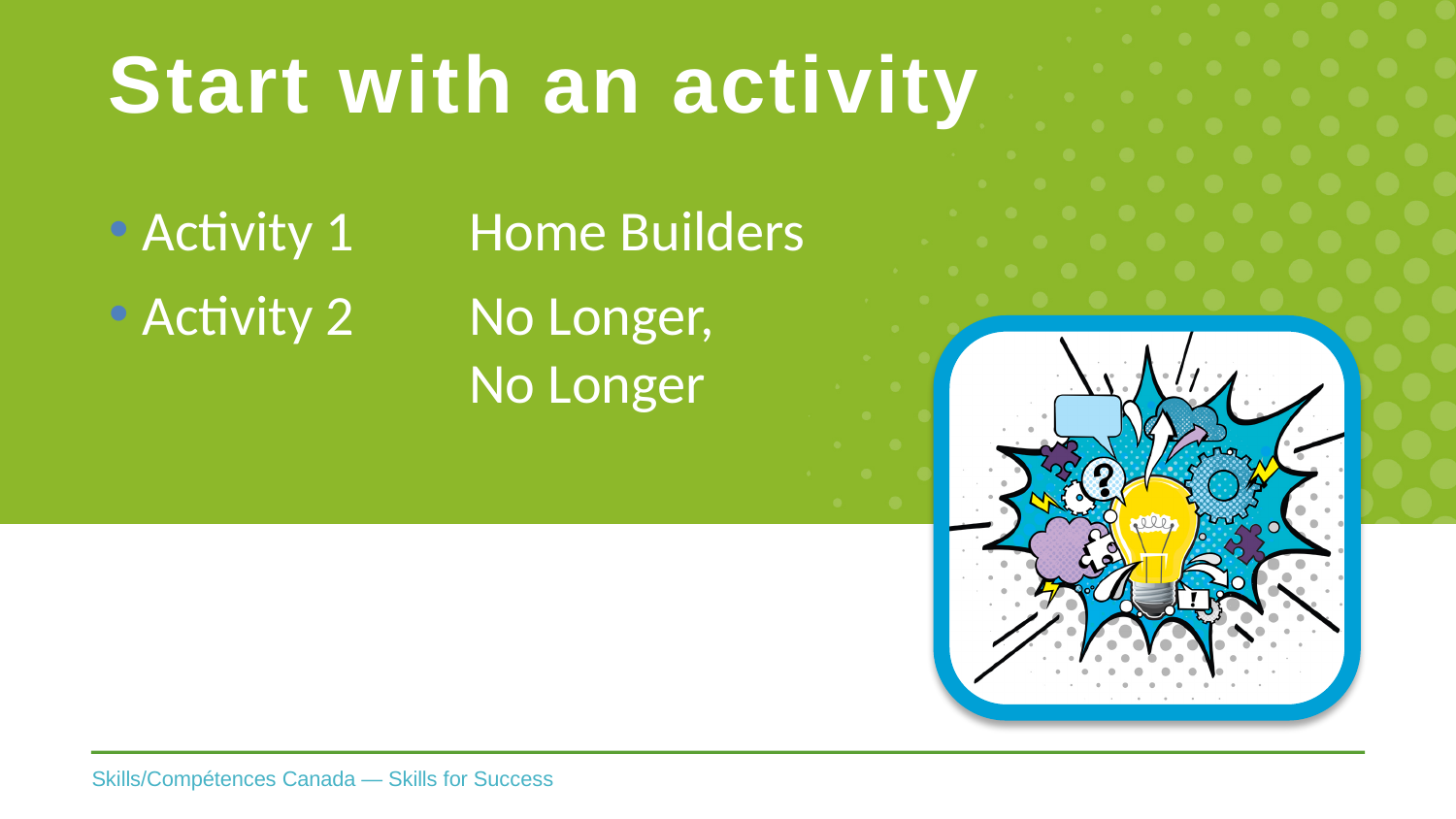

# Start with an activity
Activity 1  	Home Builders
Activity 2  	No Longer,
	No Longer